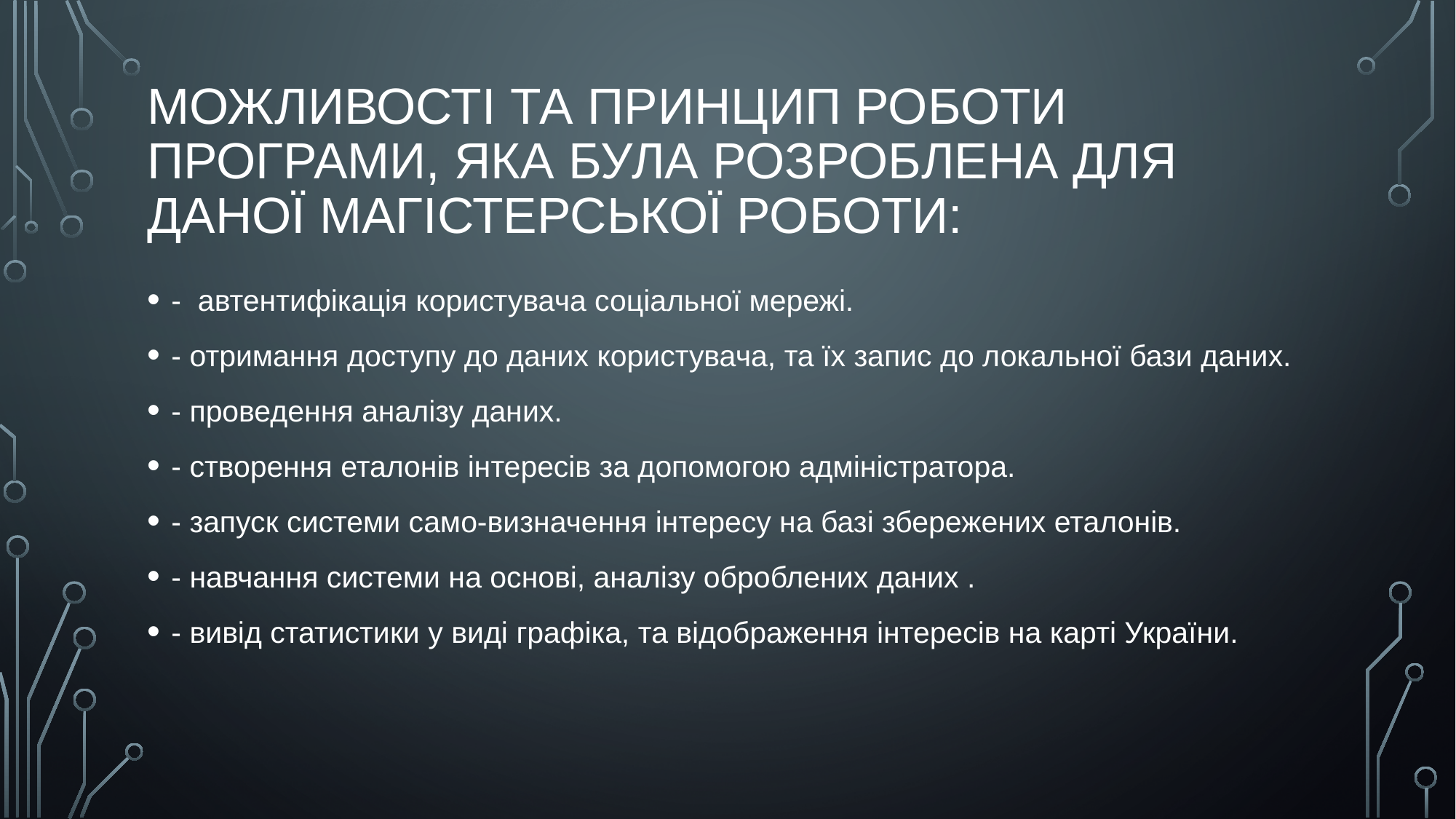

# Можливості та принцип роботи програми, яка була розроблена для даної магістерської роботи:
-  автентифікація користувача соціальної мережі.
- отримання доступу до даних користувача, та їх запис до локальної бази даних.
- проведення аналізу даних.
- створення еталонів інтересів за допомогою адміністратора.
- запуск системи само-визначення інтересу на базі збережених еталонів.
- навчання системи на основі, аналізу оброблених даних .
- вивід статистики у виді графіка, та відображення інтересів на карті України.